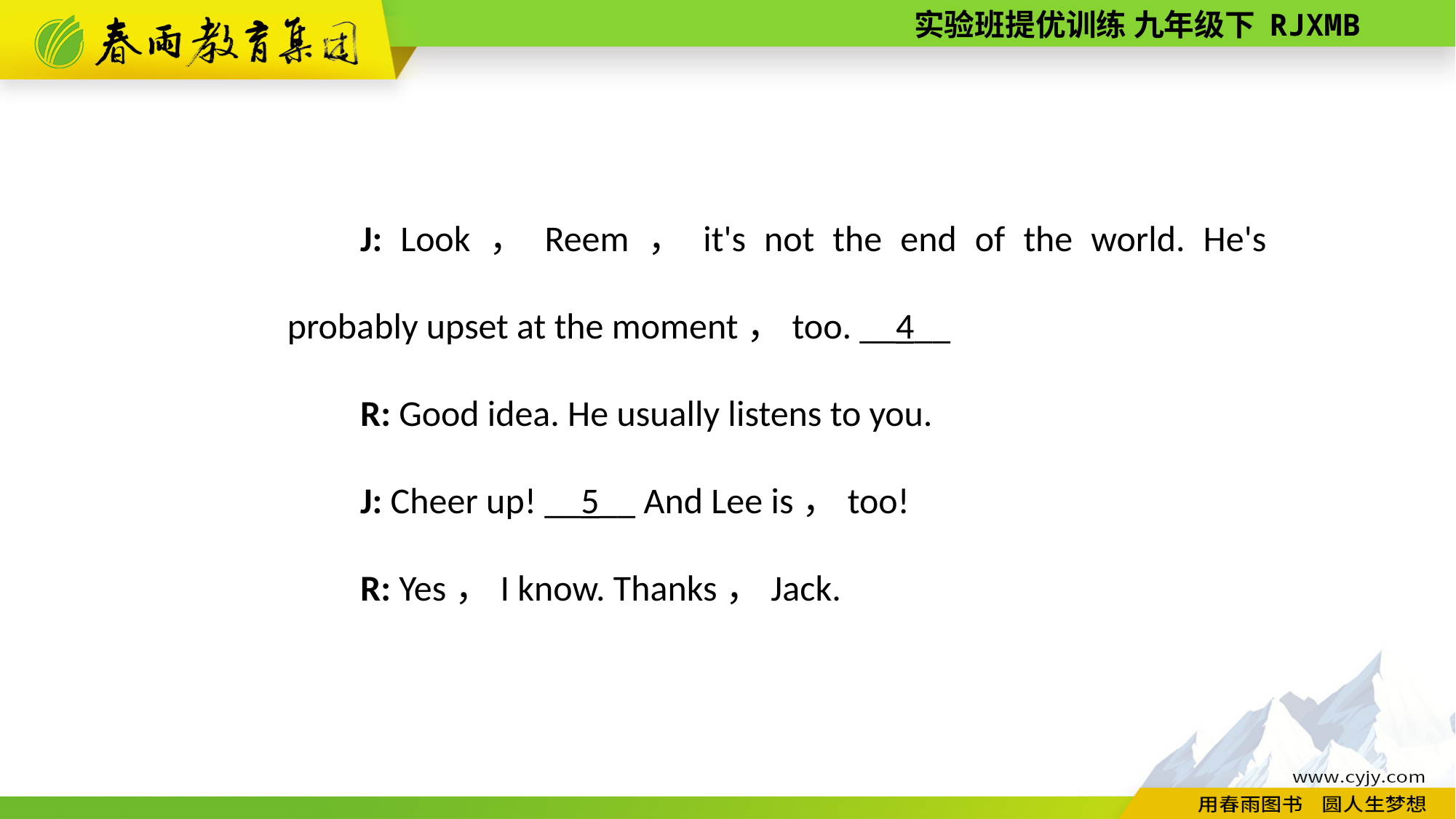

J: Look，Reem，it's not the end of the world. He's probably upset at the moment，too. __4__
R: Good idea. He usually listens to you.
J: Cheer up! __5__ And Lee is，too!
R: Yes，I know. Thanks，Jack.